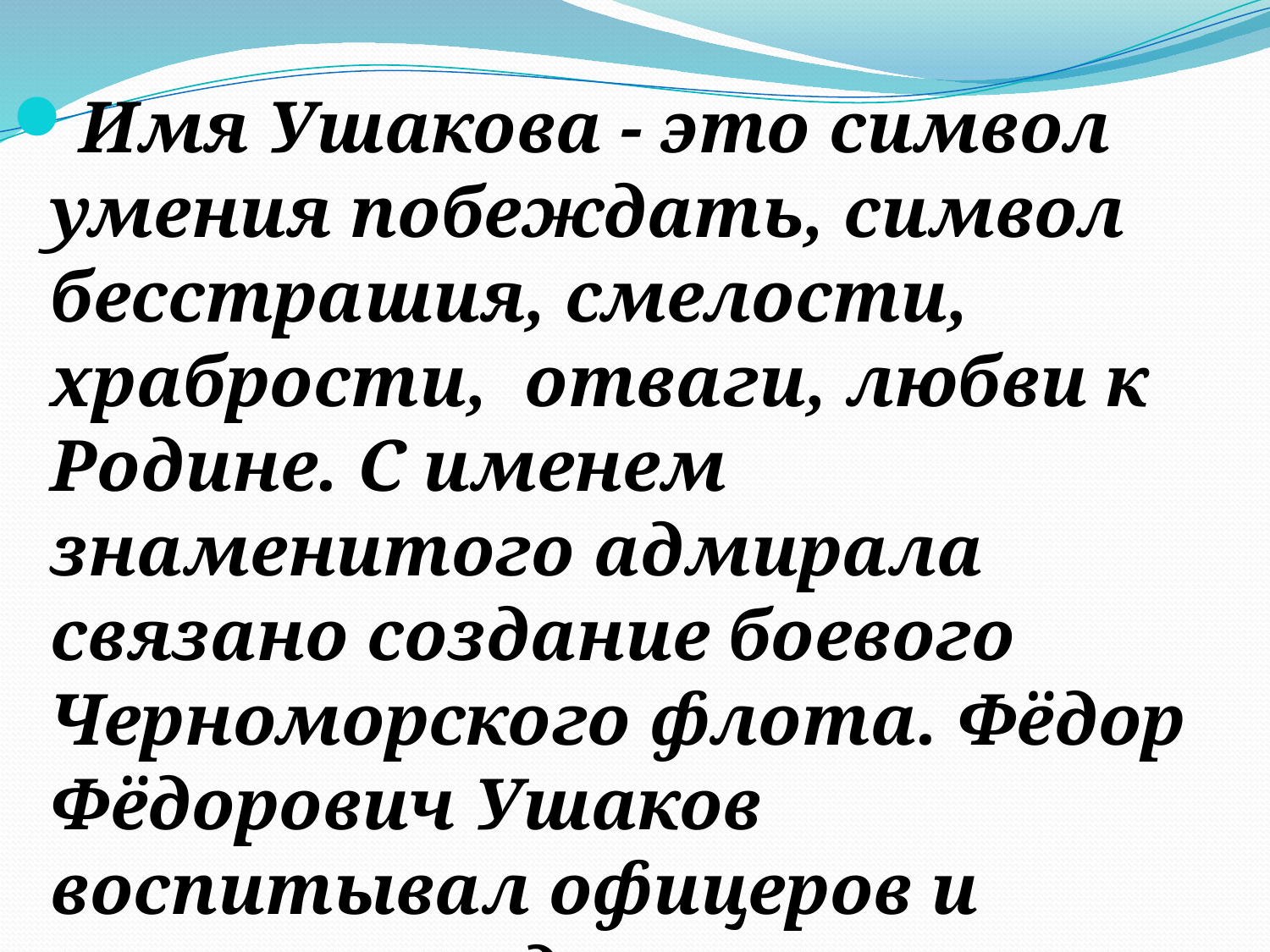

Имя Ушакова - это символ умения побеждать, символ бесстрашия, смелости, храбрости,  отваги, любви к Родине. С именем знаменитого адмирала связано создание боевого Черноморского флота. Фёдор Фёдорович Ушаков воспитывал офицеров и матросов в духе патриотизма.